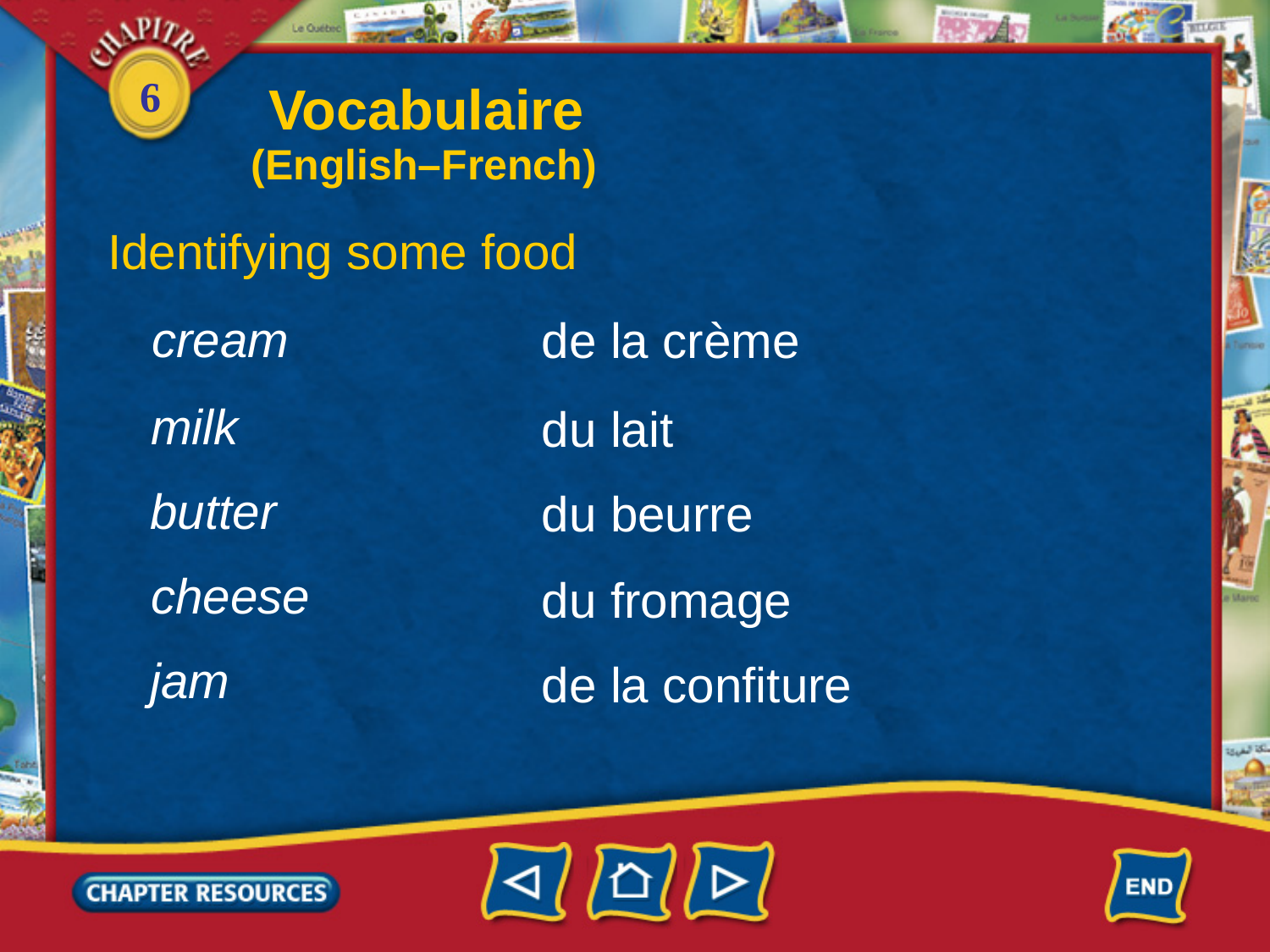

Vocabulaire
(English–French)
Identifying some food
cream
de la crème
milk
du lait
butter
du beurre
cheese
du fromage
jam
de la confiture